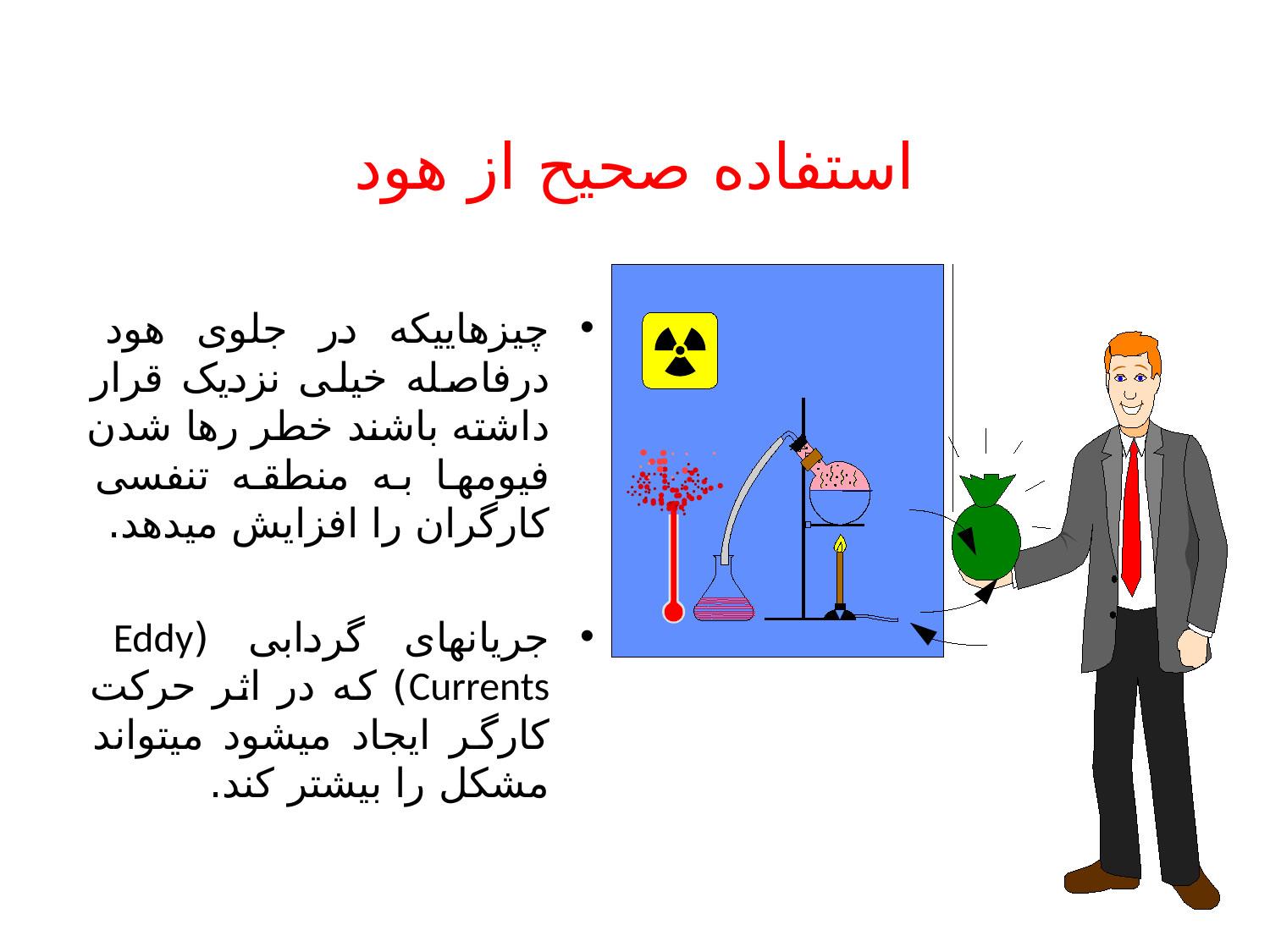

# استفاده صحیح از هود

چیزهاییکه در جلوی هود درفاصله خیلی نزدیک قرار داشته باشند خطر رها شدن فیومها به منطقه تنفسی کارگران را افزایش میدهد.

جریانهای گردابی (Eddy Currents) که در اثر حرکت کارگر ایجاد میشود میتواند مشکل را بیشتر کند.